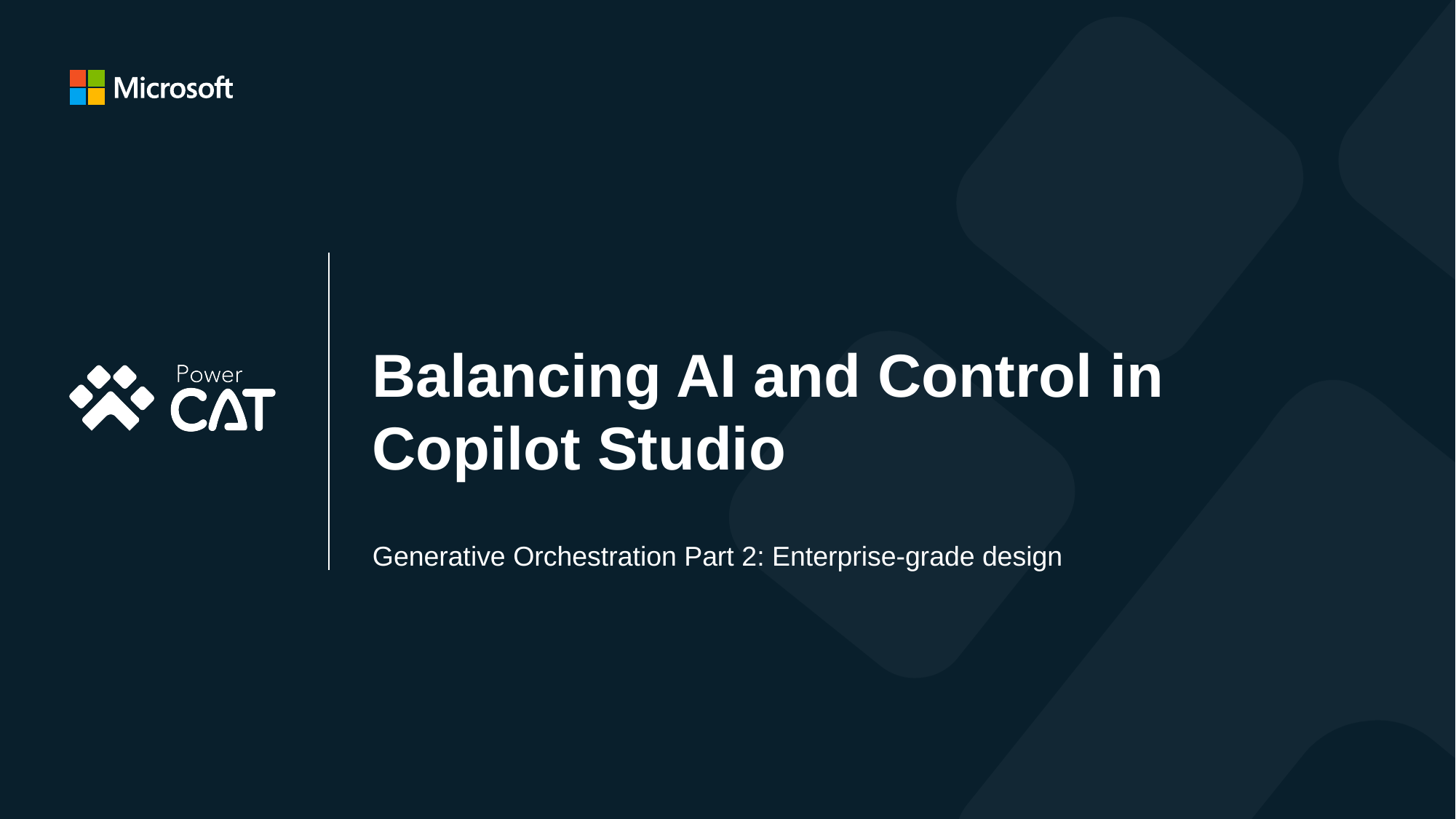

Balancing AI and Control in Copilot Studio
Generative Orchestration Part 2: Enterprise-grade design